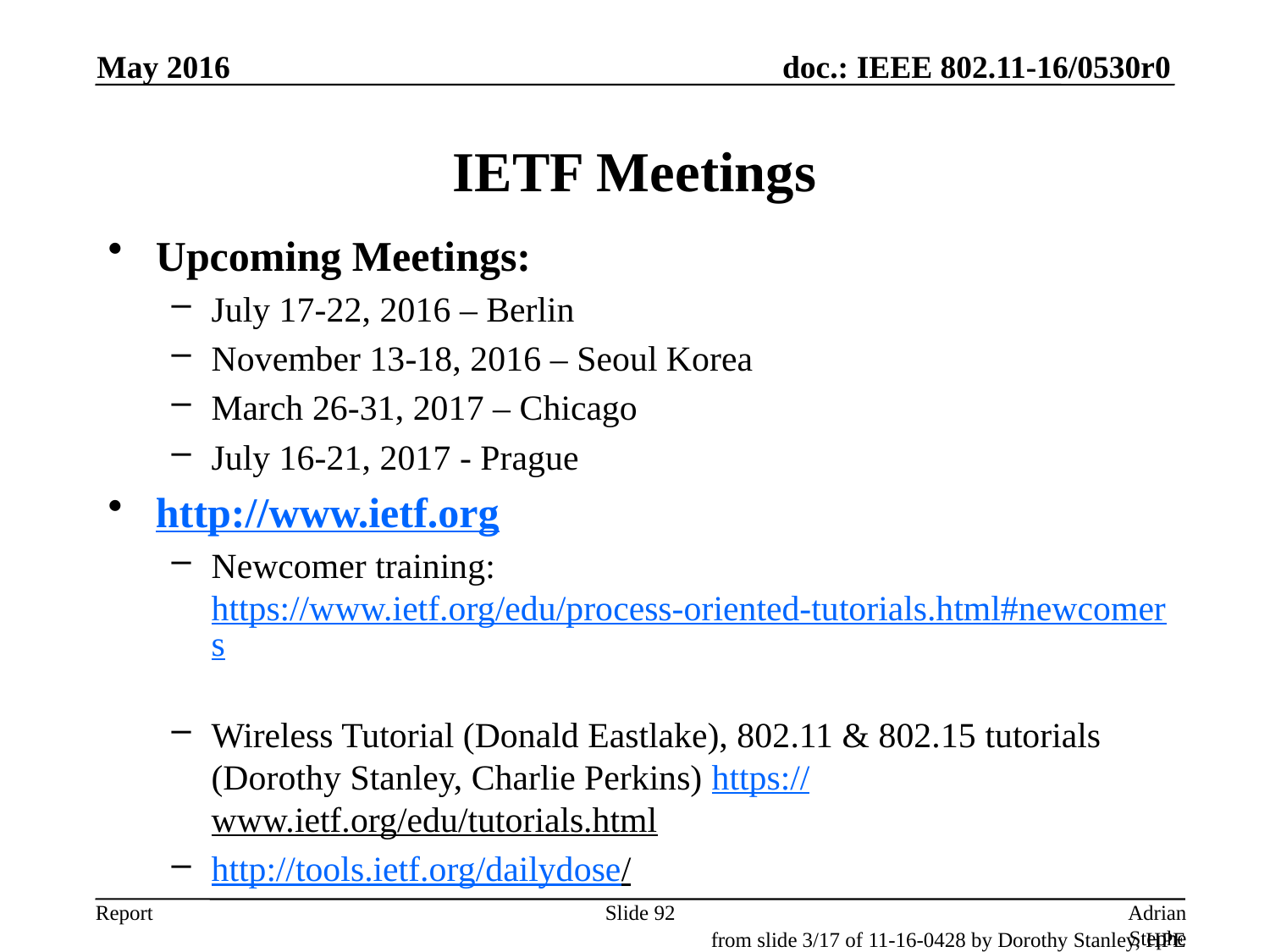

May 2016
# IETF Meetings
Upcoming Meetings:
July 17-22, 2016 – Berlin
November 13-18, 2016 – Seoul Korea
March 26-31, 2017 – Chicago
July 16-21, 2017 - Prague
http://www.ietf.org
Newcomer training: https://www.ietf.org/edu/process-oriented-tutorials.html#newcomers
Wireless Tutorial (Donald Eastlake), 802.11 & 802.15 tutorials (Dorothy Stanley, Charlie Perkins) https://www.ietf.org/edu/tutorials.html
http://tools.ietf.org/dailydose/
Slide 92
Adrian Stephens, Intel Corporation
from slide 3/17 of 11-16-0428 by Dorothy Stanley, HPE